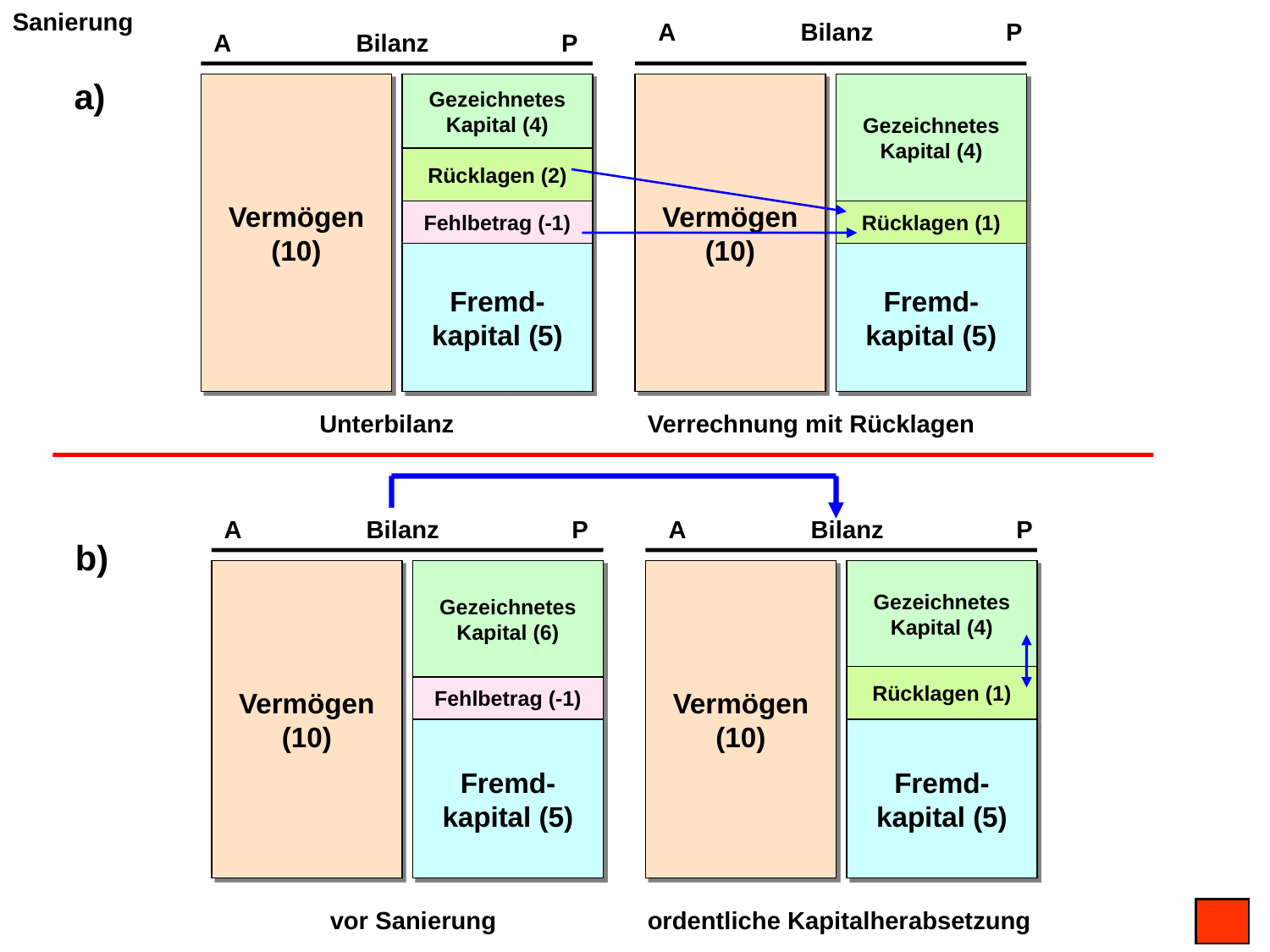

Sanierung
A                  Bilanz                   P
A                  Bilanz                   P

a)
Vermögen (10)
Gezeichnetes Kapital (4)
Vermögen (10)
Gezeichnetes Kapital (4)
Rücklagen (2)

Fehlbetrag (-1)
Rücklagen (1)

Fremd-kapital (5)
Fremd-kapital (5)
Unterbilanz
Verrechnung mit Rücklagen

A                  Bilanz                   P
A                  Bilanz                   P
b)

Vermögen (10)
Gezeichnetes Kapital (6)
Vermögen (10)
Gezeichnetes Kapital (4)

Rücklagen (1)
Fehlbetrag (-1)
Fremd-kapital (5)
Fremd-kapital (5)
vor Sanierung
ordentliche Kapitalherabsetzung